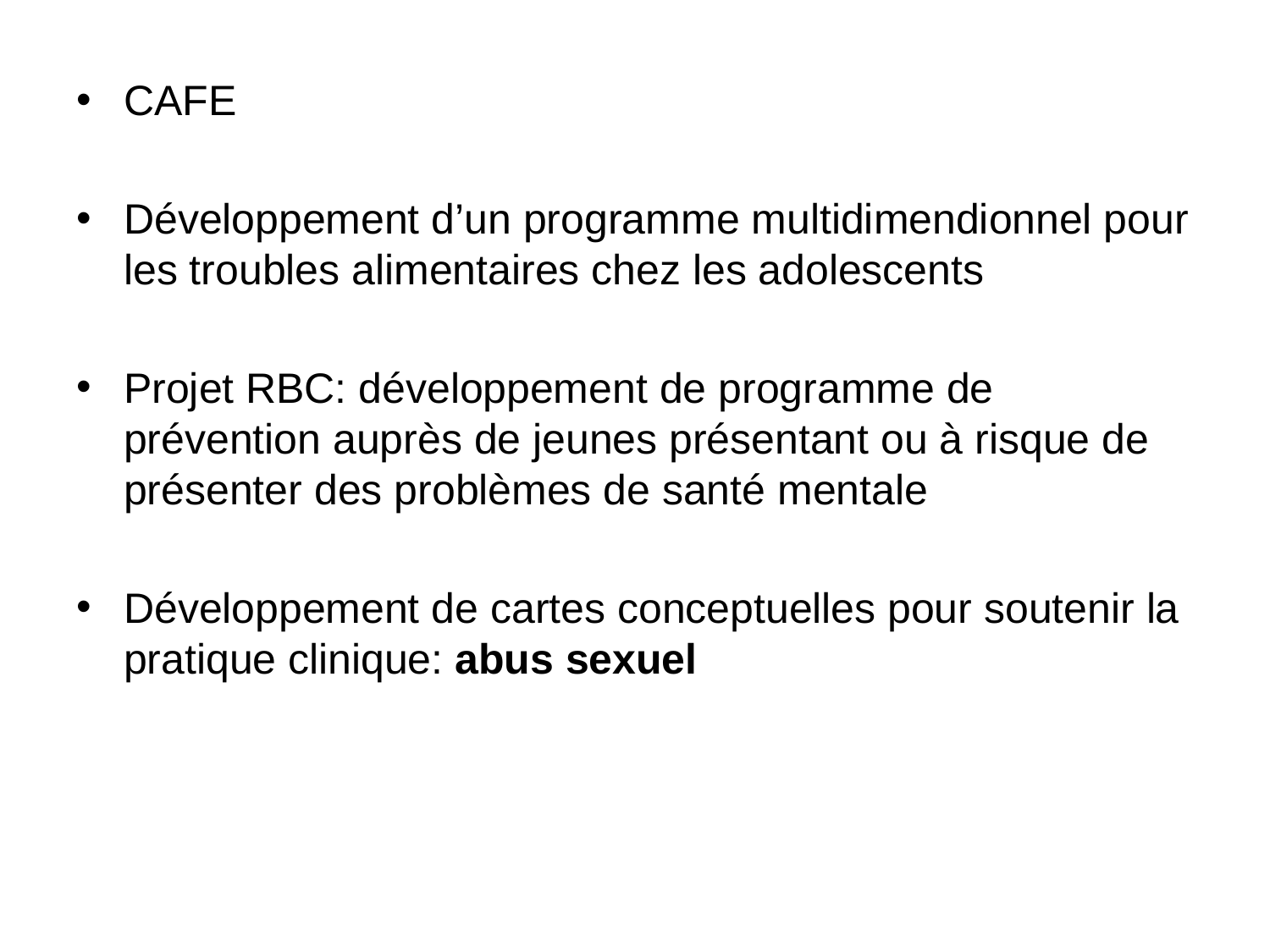

CAFE

Développement d’un programme multidimendionnel pour les troubles alimentaires chez les adolescents

Projet RBC: développement de programme de prévention auprès de jeunes présentant ou à risque de présenter des problèmes de santé mentale

Développement de cartes conceptuelles pour soutenir la pratique clinique: abus sexuel